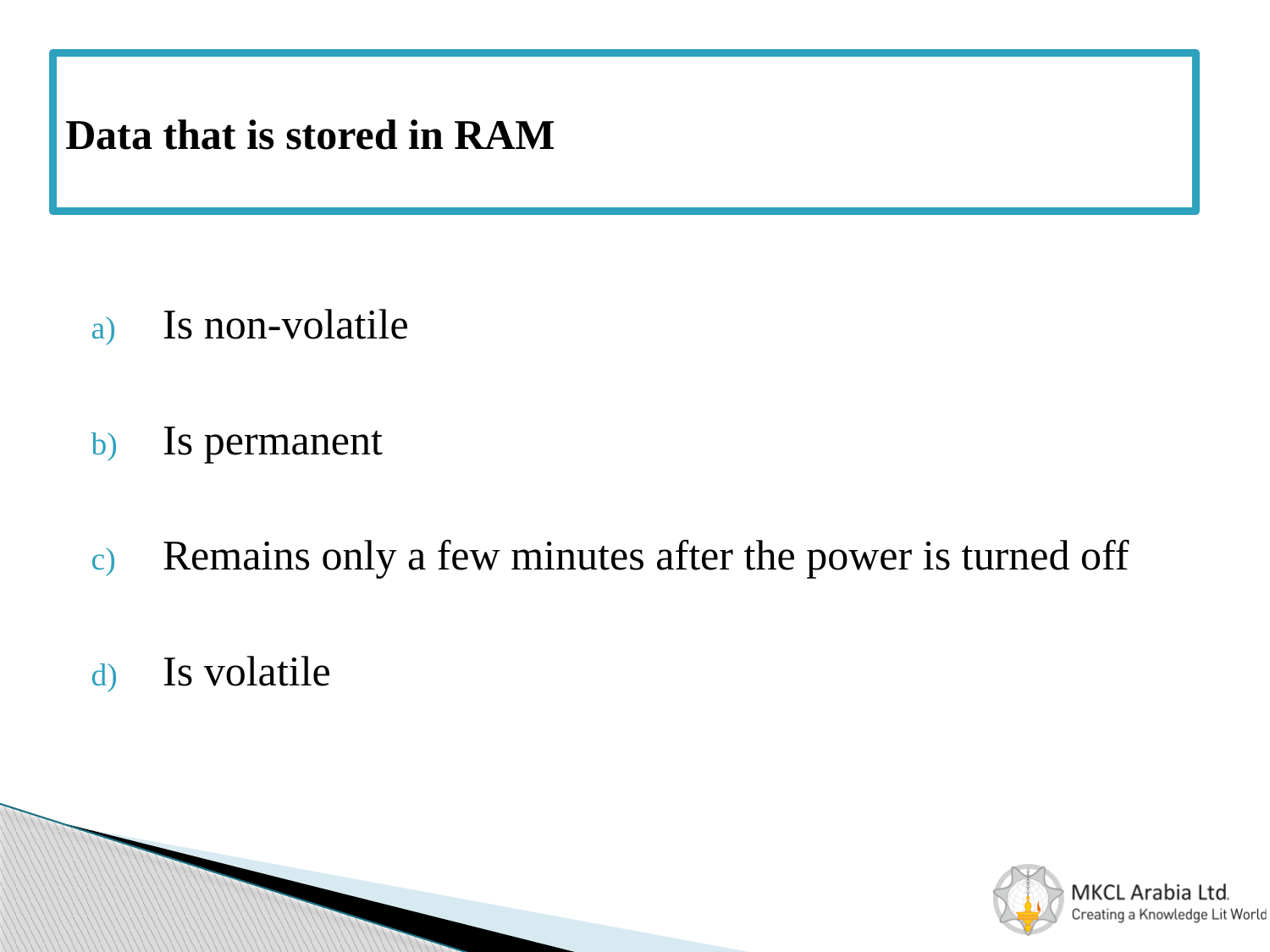

# Data that is stored in RAM

Is non-volatile

Is permanent

Remains only a few minutes after the power is turned off

Is volatile